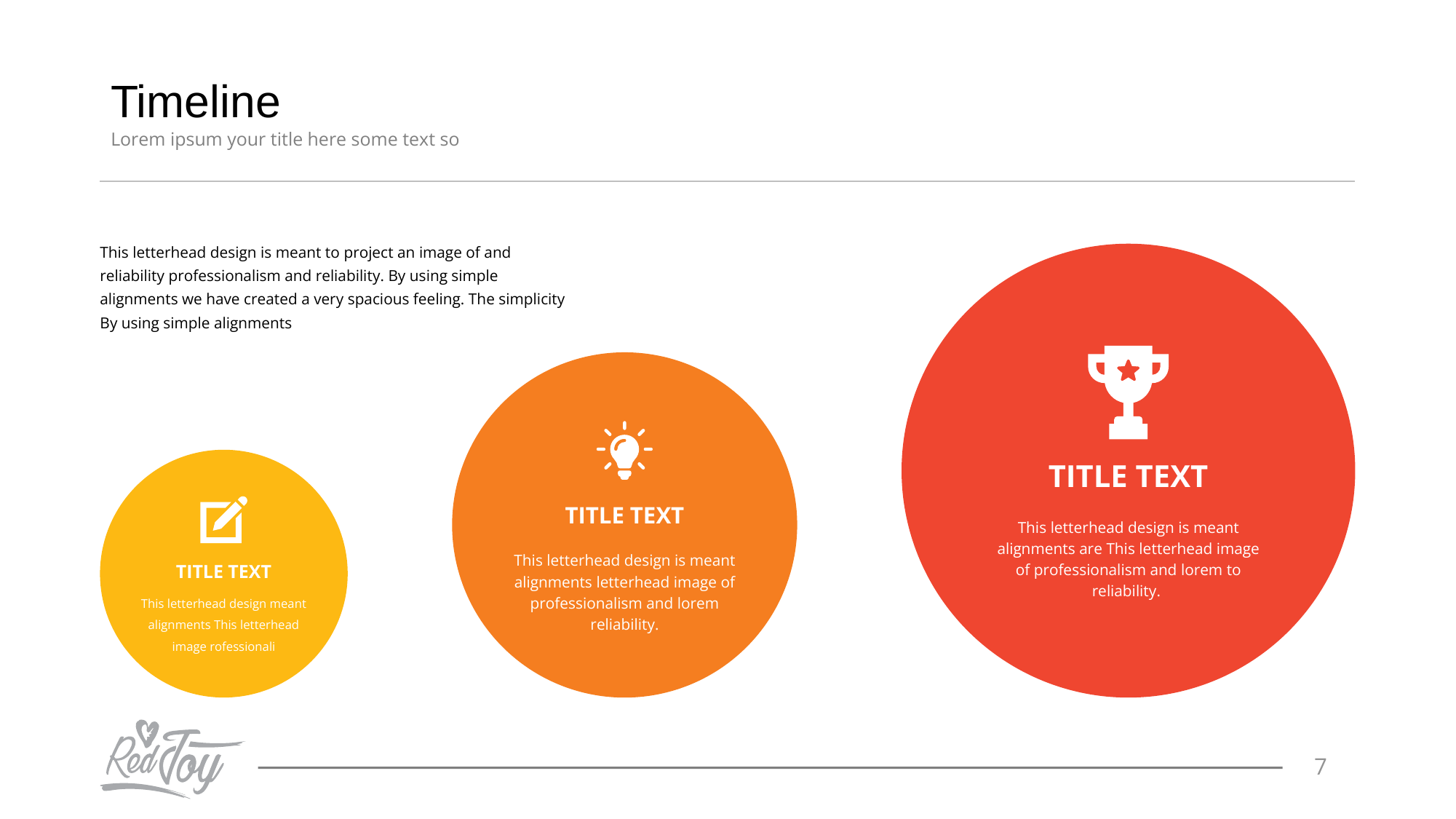

# Timeline
Lorem ipsum your title here some text so
This letterhead design is meant to project an image of and reliability professionalism and reliability. By using simple alignments we have created a very spacious feeling. The simplicity
By using simple alignments

TITLE TEXT

TITLE TEXT
This letterhead design is meant alignments are This letterhead image of professionalism and lorem to reliability.
This letterhead design is meant alignments letterhead image of professionalism and lorem
 reliability.
TITLE TEXT
This letterhead design meant alignments This letterhead image rofessionali
7